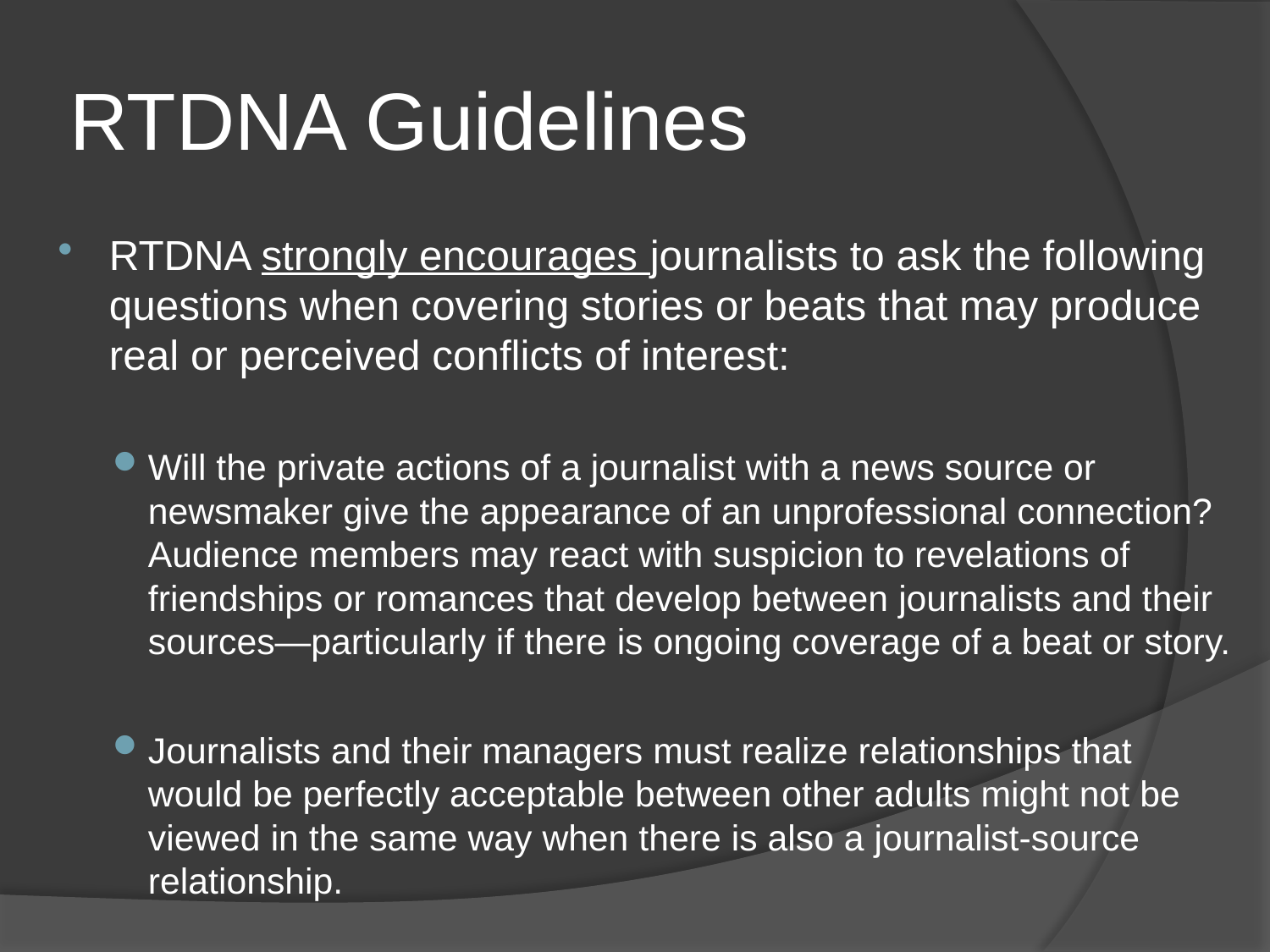

# RTDNA Guidelines
RTDNA strongly encourages journalists to ask the following questions when covering stories or beats that may produce real or perceived conflicts of interest:

Will the private actions of a journalist with a news source or newsmaker give the appearance of an unprofessional connection? Audience members may react with suspicion to revelations of friendships or romances that develop between journalists and their sources—particularly if there is ongoing coverage of a beat or story.

Journalists and their managers must realize relationships that would be perfectly acceptable between other adults might not be viewed in the same way when there is also a journalist-source relationship.